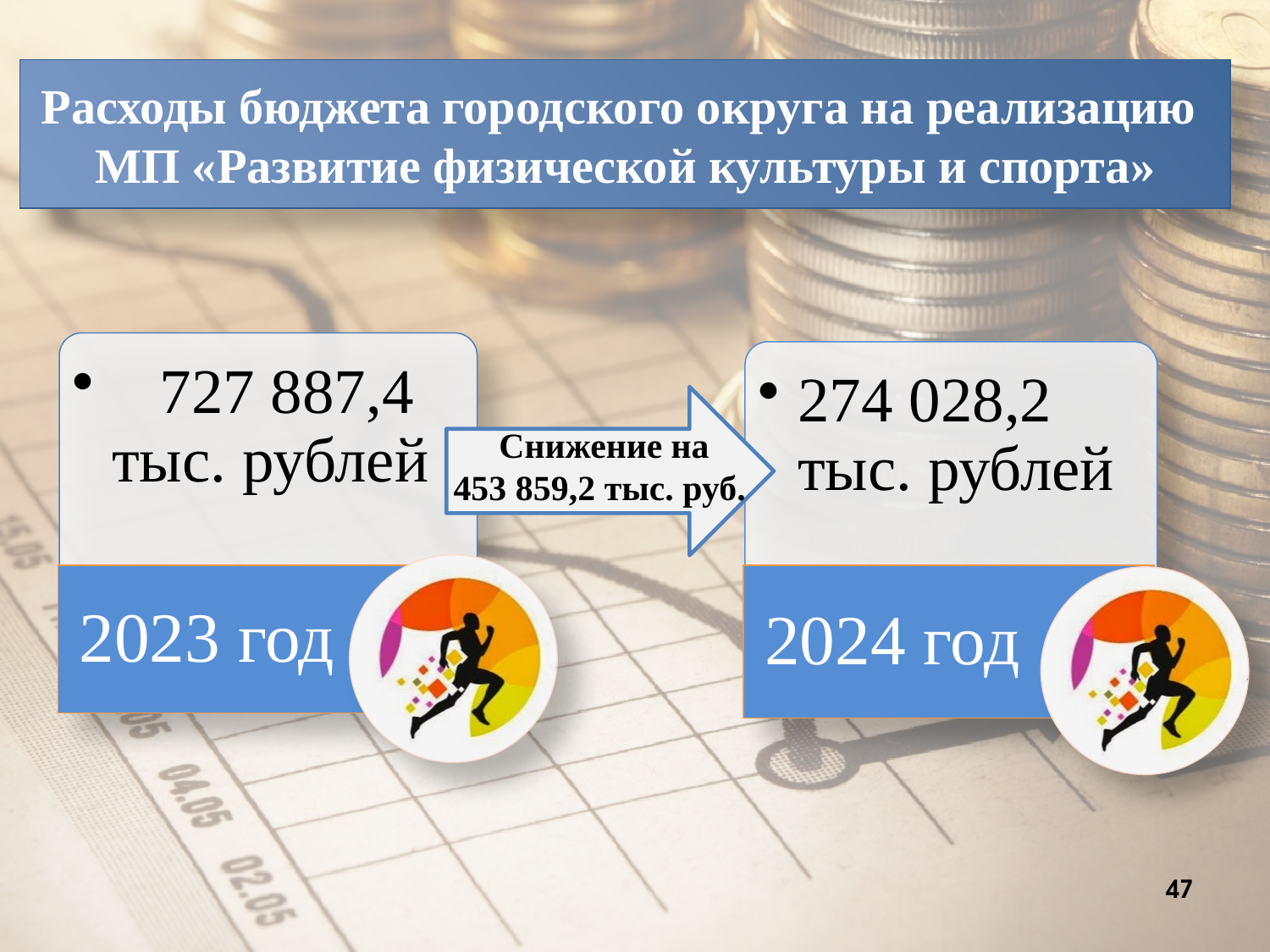

Расходы бюджета городского округа на реализацию
МП «Развитие физической культуры и спорта»
   727 887,4 тыс. рублей
2023 год
274 028,2 тыс. рублей
2024 год

  Снижение на
 453 859,2 тыс. руб.
47